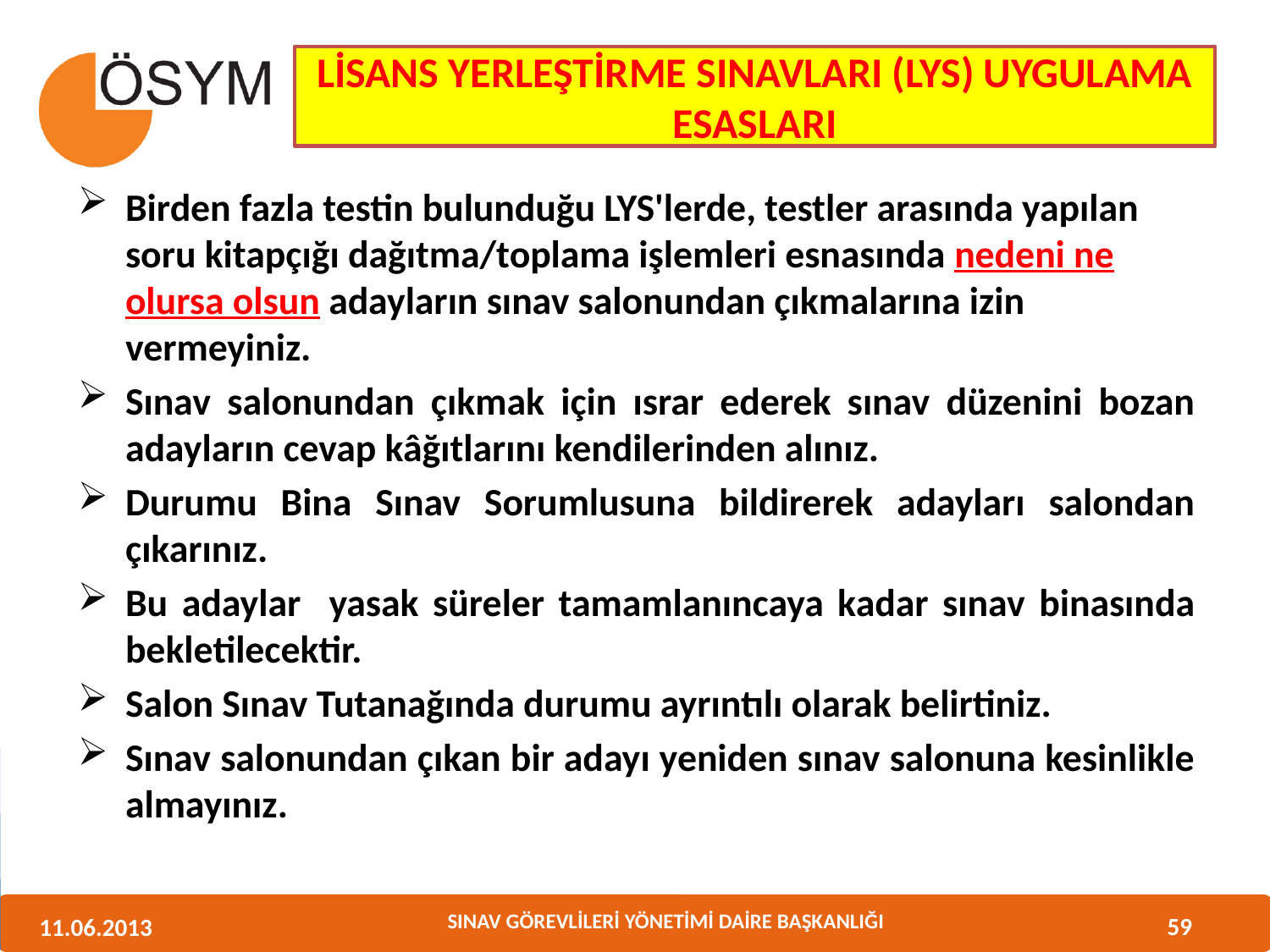

LİSANS YERLEŞTİRME SINAVLARI (LYS) UYGULAMA ESASLARI
Birden fazla testin bulunduğu LYS'lerde, testler arasında yapılan soru kitapçığı dağıtma/toplama işlemleri esnasında nedeni ne olursa olsun adayların sınav salonundan çıkmalarına izin vermeyiniz.
Sınav salonundan çıkmak için ısrar ederek sınav düzenini bozan adayların cevap kâğıtlarını kendilerinden alınız.
Durumu Bina Sınav Sorumlusuna bildirerek adayları salondan çıkarınız.
Bu adaylar  yasak süreler tamamlanıncaya kadar sınav binasında bekletilecektir.
Salon Sınav Tutanağında durumu ayrıntılı olarak belirtiniz.
Sınav salonundan çıkan bir adayı yeniden sınav salonuna kesinlikle almayınız.

59
11.06.2013